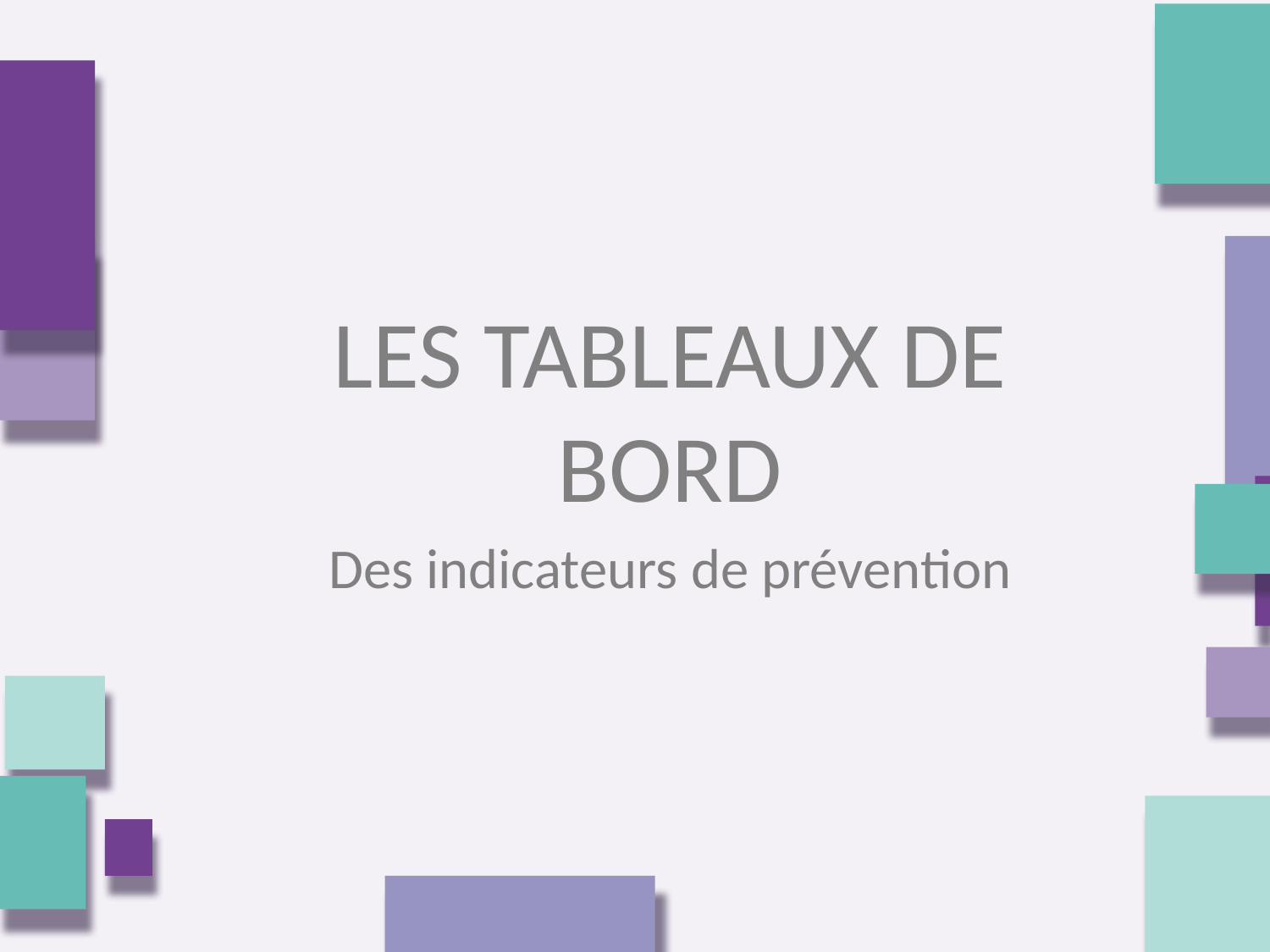

LES TABLEAUX DE BORD
Des indicateurs de prévention